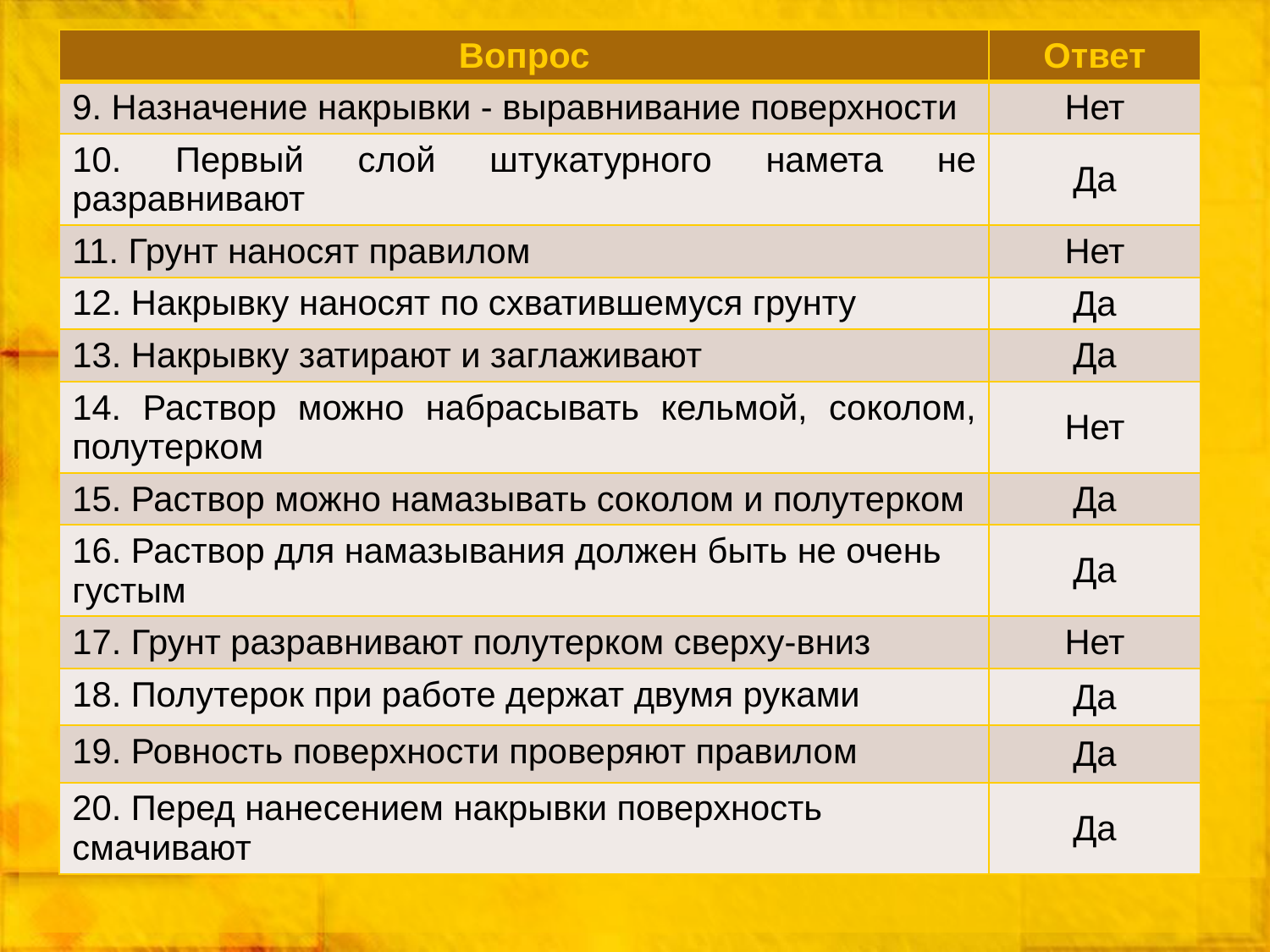

| Вопрос | Ответ |
| --- | --- |
| 9. Назначение накрывки - выравнивание поверхности | Нет |
| 10. Первый слой штукатурного намета не разравнивают | Да |
| 11. Грунт наносят правилом | Нет |
| 12. Накрывку наносят по схватившемуся грунту | Да |
| 13. Накрывку затирают и заглаживают | Да |
| 14. Раствор можно набрасывать кельмой, соколом, полутерком | Нет |
| 15. Раствор можно намазывать соколом и полутерком | Да |
| 16. Раствор для намазывания должен быть не очень густым | Да |
| 17. Грунт разравнивают полутерком сверху-вниз | Нет |
| 18. Полутерок при работе держат двумя руками | Да |
| 19. Ровность поверхности проверяют правилом | Да |
| 20. Перед нанесением накрывки поверхность смачивают | Да |